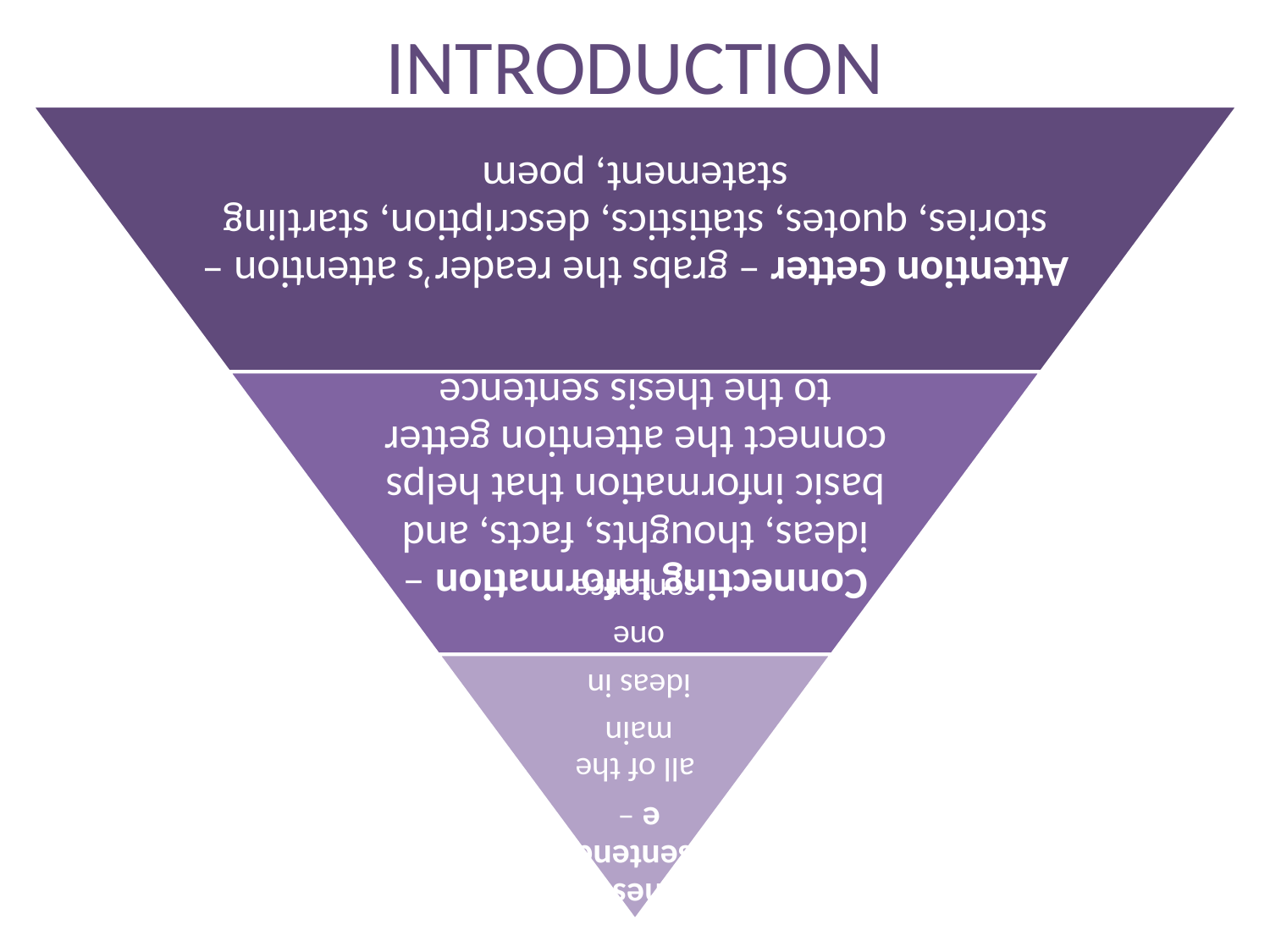

# INTRODUCTION
Attention Getter – grabs the reader’s attention – stories, quotes, statistics, description, startling statement, poem
Connecting information – ideas, thoughts, facts, and basic information that helps connect the attention getter to the thesis sentence
Thesis sentence –
all of the main
ideas in
one
sentence